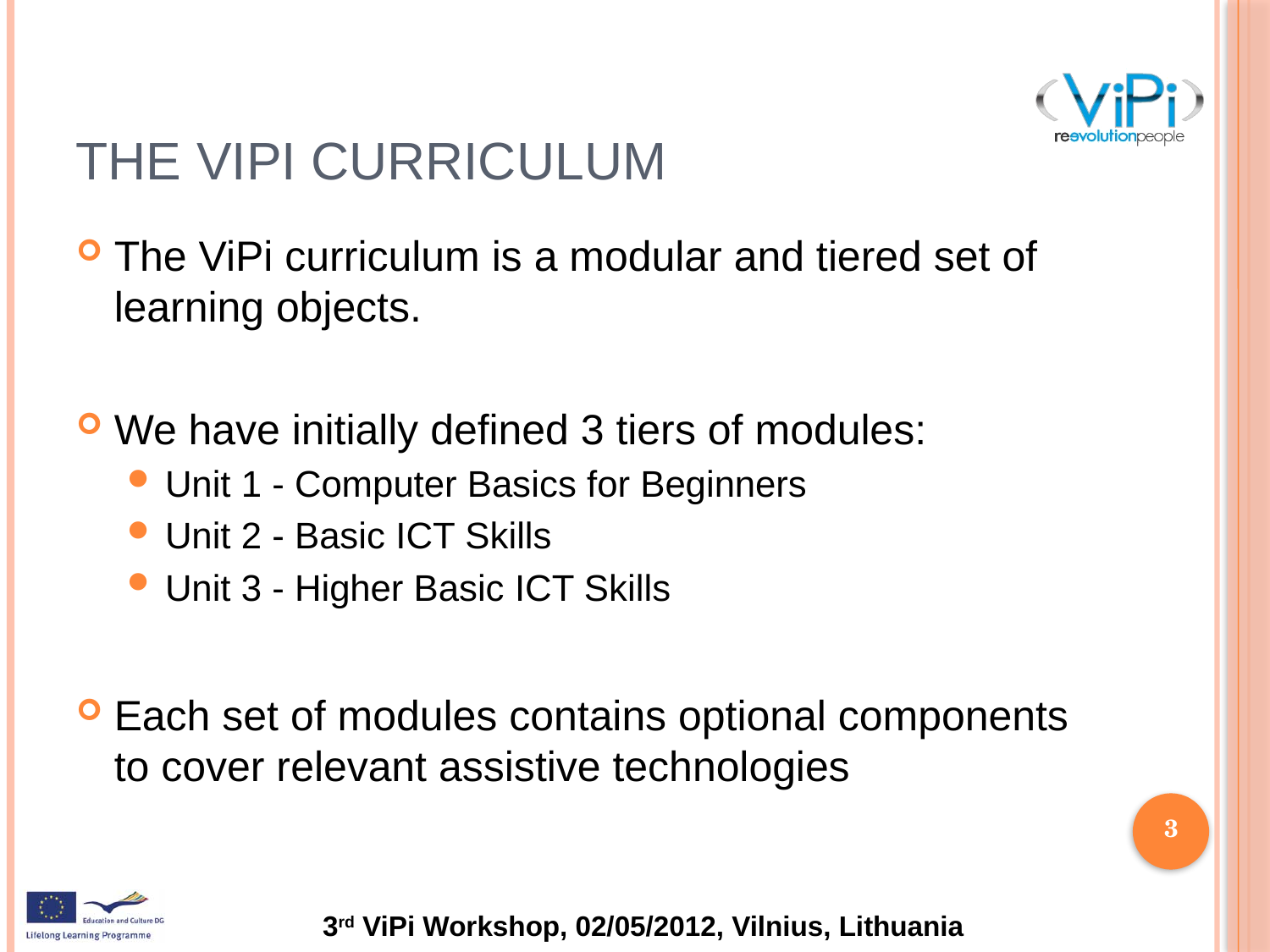

# The ViPi Curriculum
The ViPi curriculum is a modular and tiered set of learning objects.

We have initially defined 3 tiers of modules:
Unit 1 - Computer Basics for Beginners
Unit 2 - Basic ICT Skills
Unit 3 - Higher Basic ICT Skills

Each set of modules contains optional components to cover relevant assistive technologies
3